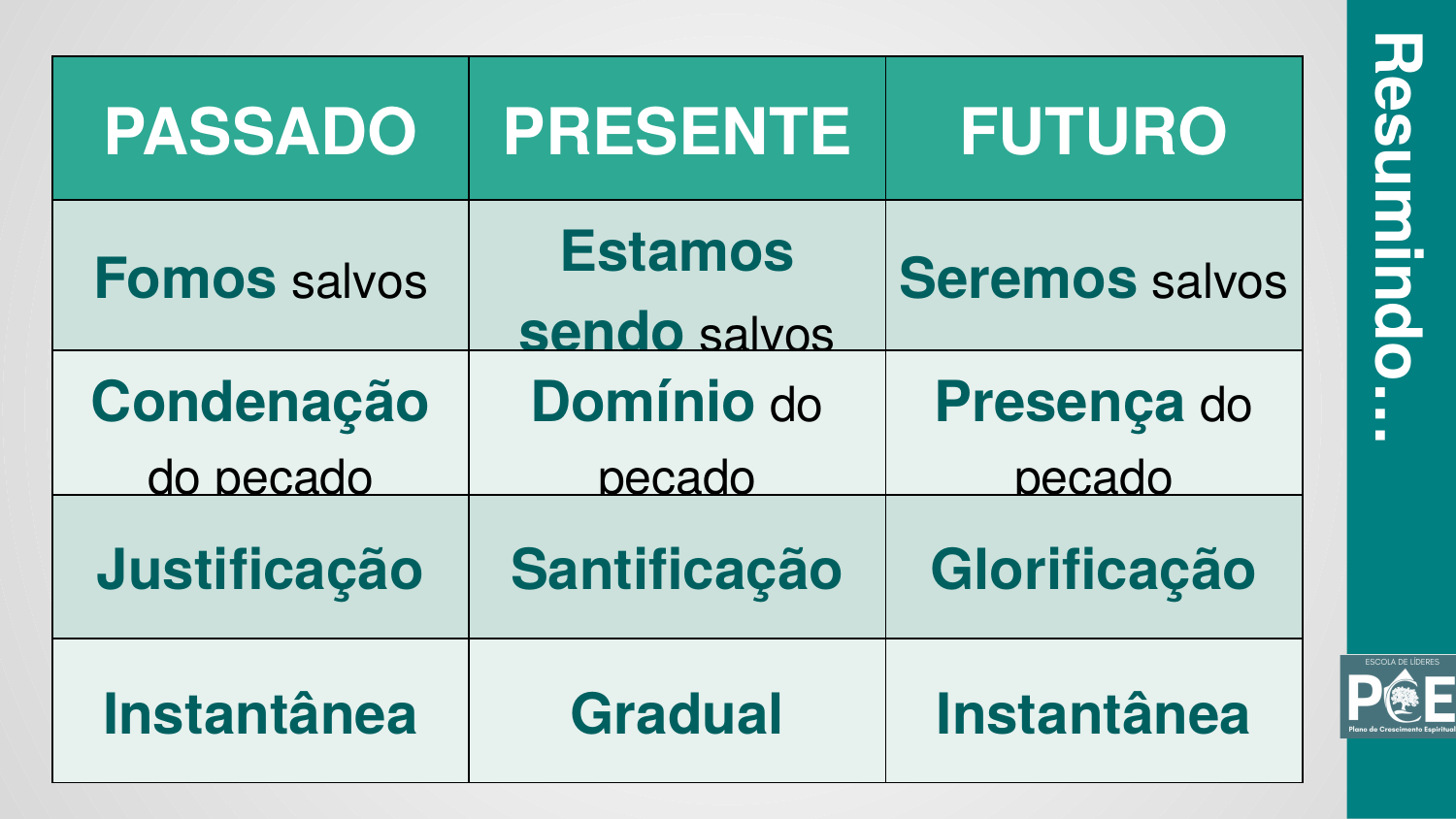

| PASSADO | PRESENTE | FUTURO |
| --- | --- | --- |
| Fomos salvos | Estamos sendo salvos | Seremos salvos |
| Condenação do pecado | Domínio do pecado | Presença do pecado |
| Justificação | Santificação | Glorificação |
| Instantânea | Gradual | Instantânea |
Resumindo…